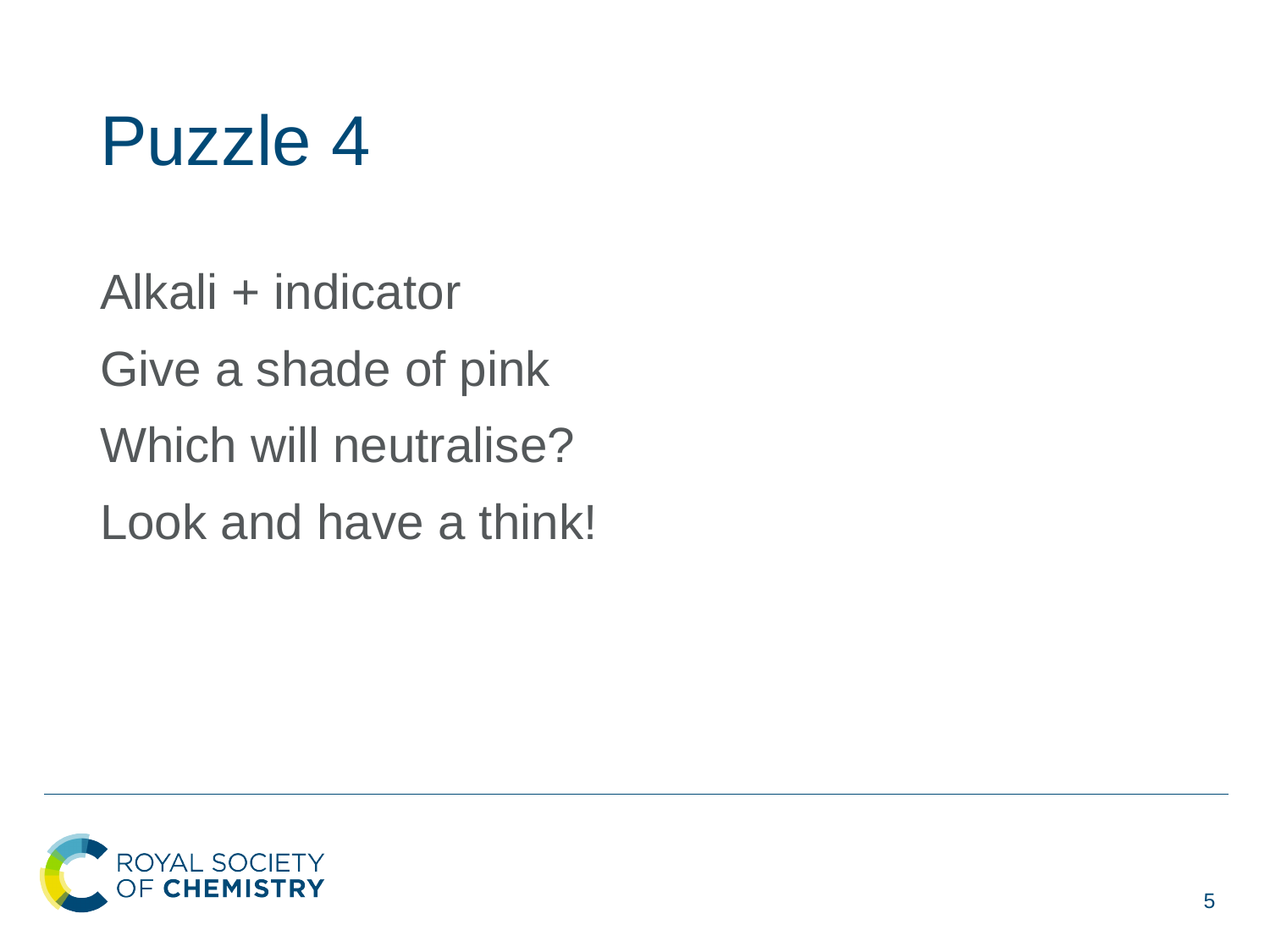

# Puzzle 4
Alkali + indicator
Give a shade of pink
Which will neutralise?
Look and have a think!

5